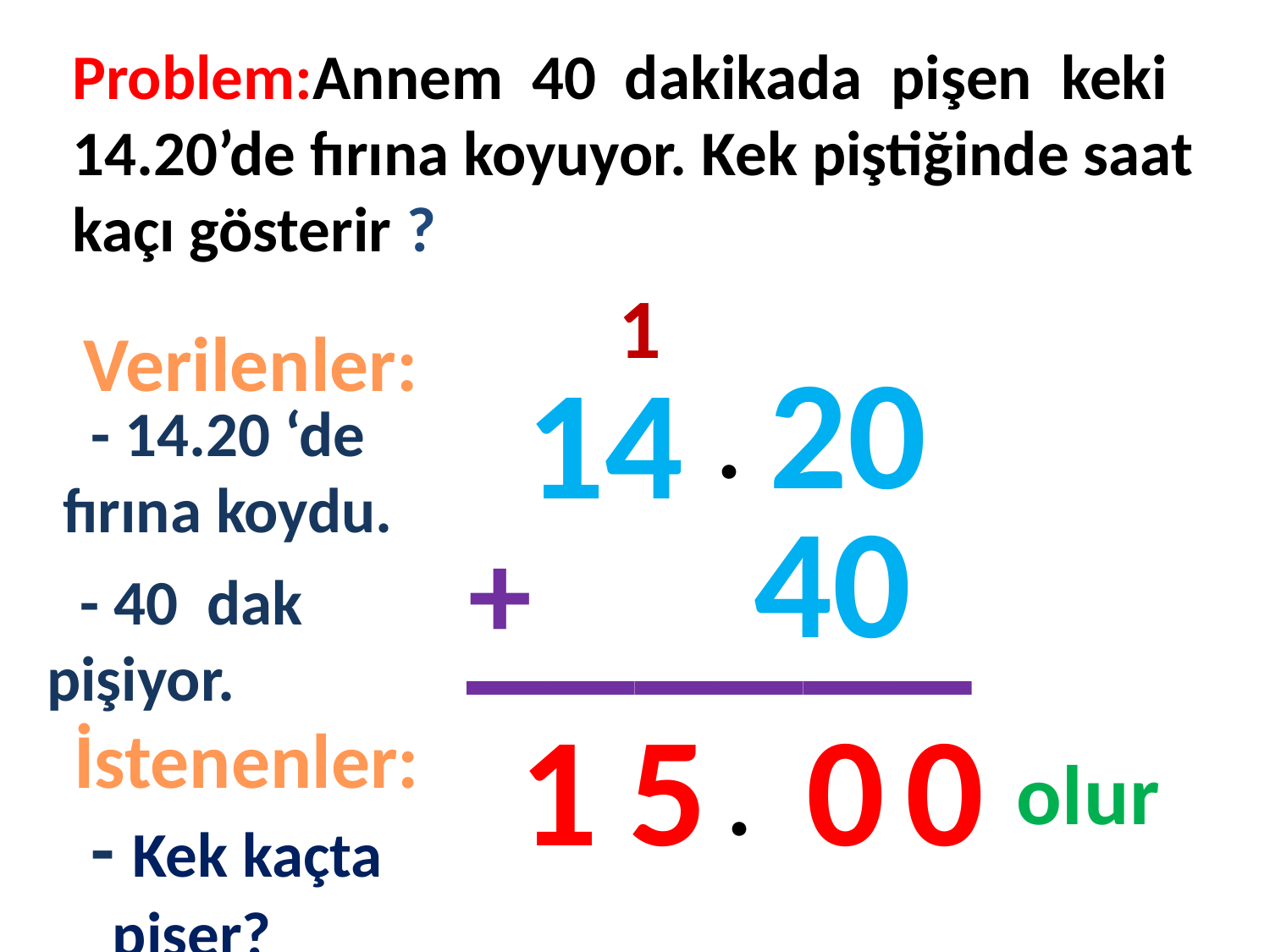

Problem:Annem  40  dakikada  pişen  keki 14.20’de fırına koyuyor. Kek piştiğinde saat kaçı gösterir ?
1
#
Verilenler:

20
14
.
- 14.20 ‘de fırına koydu.

40
______

+
- 40  dak  pişiyor.
1
5
0
0
İstenenler:
.
olur
 - Kek kaçta pişer?